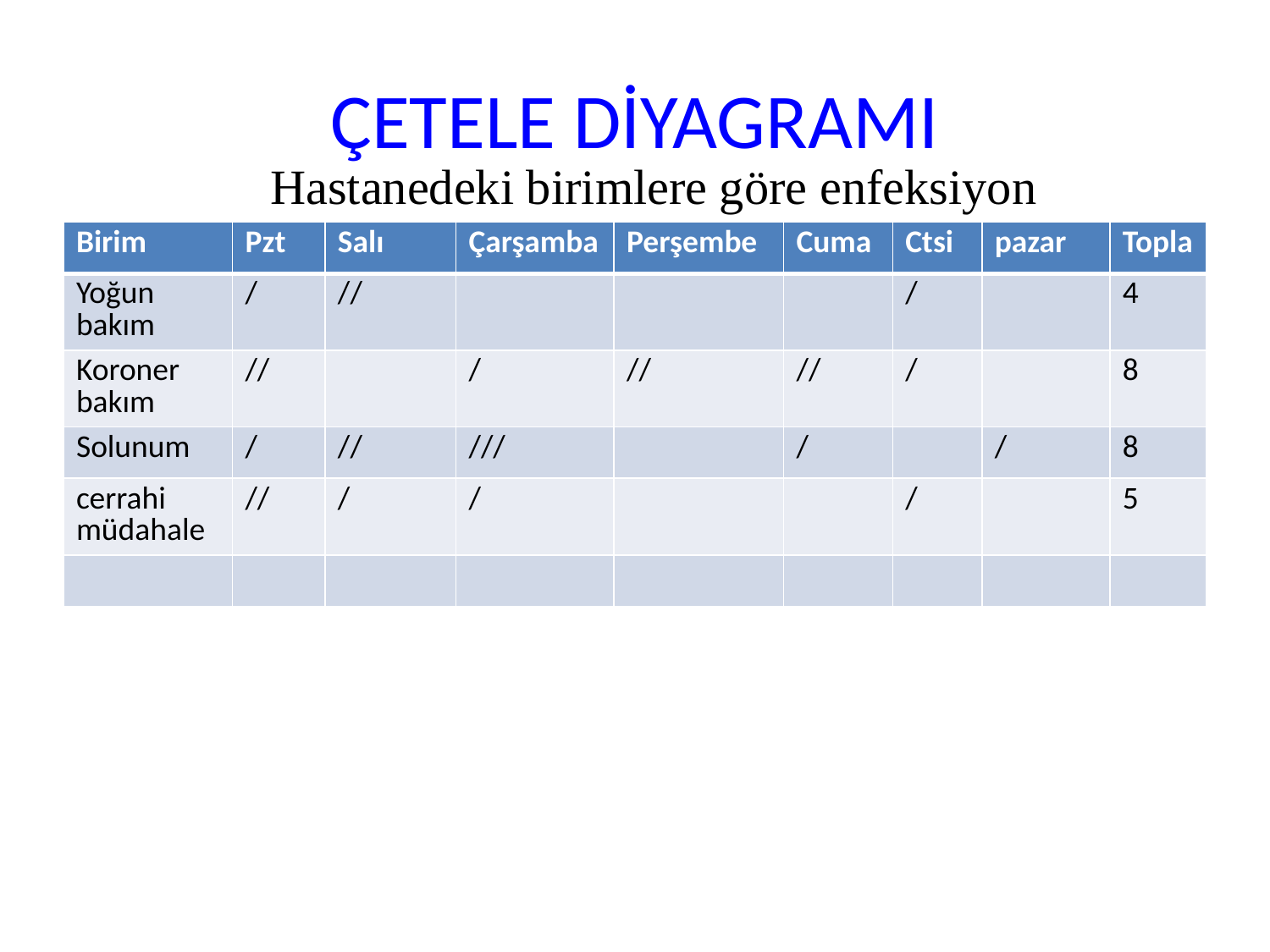

# ÇETELE DİYAGRAMI
Hastanedeki birimlere göre enfeksiyon
| Birim | Pzt | Salı | Çarşamba | Perşembe | Cuma | Ctsi | pazar | Topla |
| --- | --- | --- | --- | --- | --- | --- | --- | --- |
| Yoğun bakım | / | // |  |  |  | / |  | 4 |
| Koroner bakım | // |  | / | // | // | / |  | 8 |
| Solunum | / | // | /// |  | / |  | / | 8 |
| cerrahi müdahale | // | / | / |  |  | / |  | 5 |
|  |  |  |  |  |  |  |  |  |